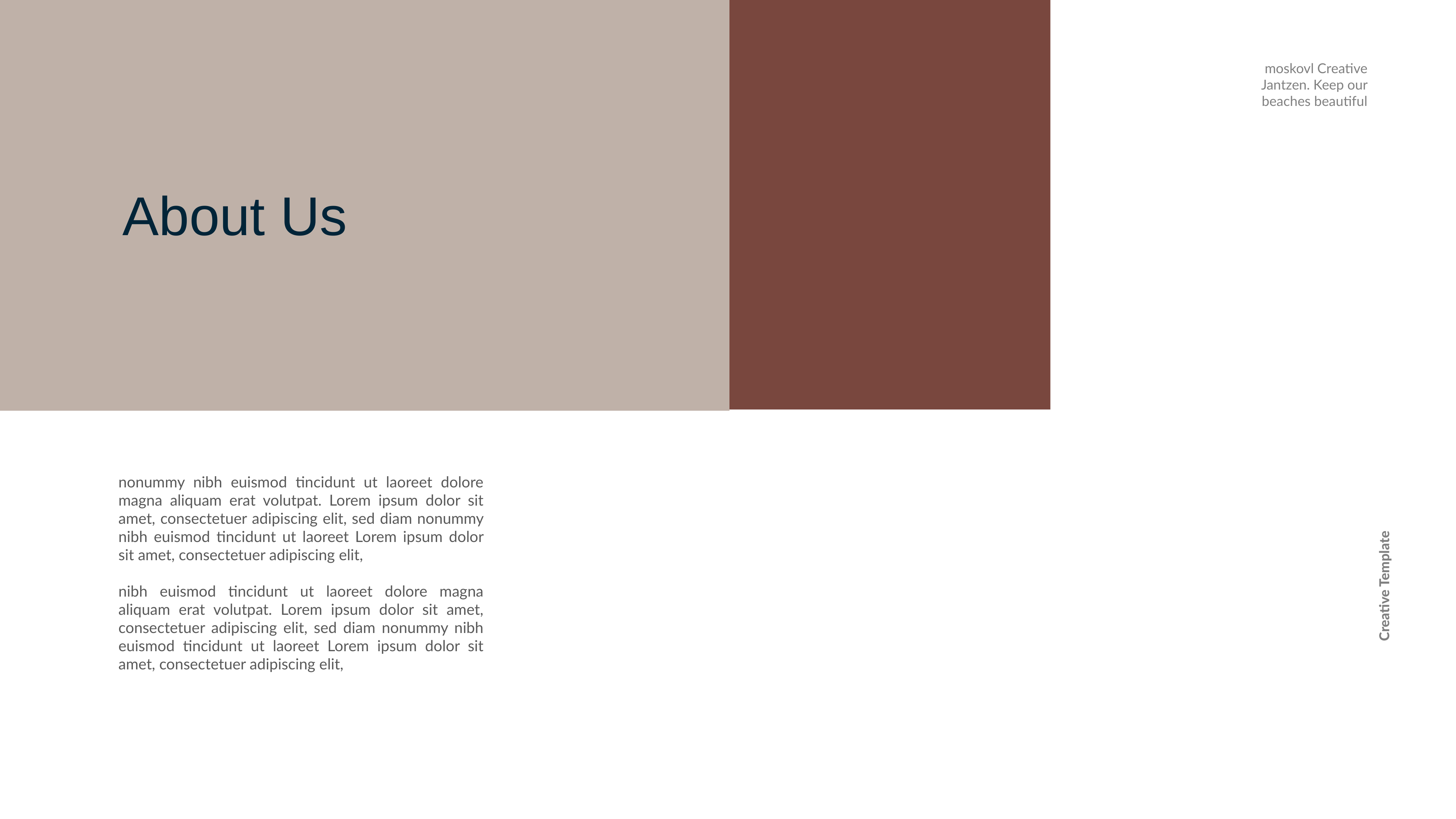

moskovl Creative
Jantzen. Keep our beaches beautiful

About Us
nonummy nibh euismod tincidunt ut laoreet dolore magna aliquam erat volutpat. Lorem ipsum dolor sit amet, consectetuer adipiscing elit, sed diam nonummy nibh euismod tincidunt ut laoreet Lorem ipsum dolor sit amet, consectetuer adipiscing elit,

nibh euismod tincidunt ut laoreet dolore magna aliquam erat volutpat. Lorem ipsum dolor sit amet, consectetuer adipiscing elit, sed diam nonummy nibh euismod tincidunt ut laoreet Lorem ipsum dolor sit amet, consectetuer adipiscing elit,

Creative Template